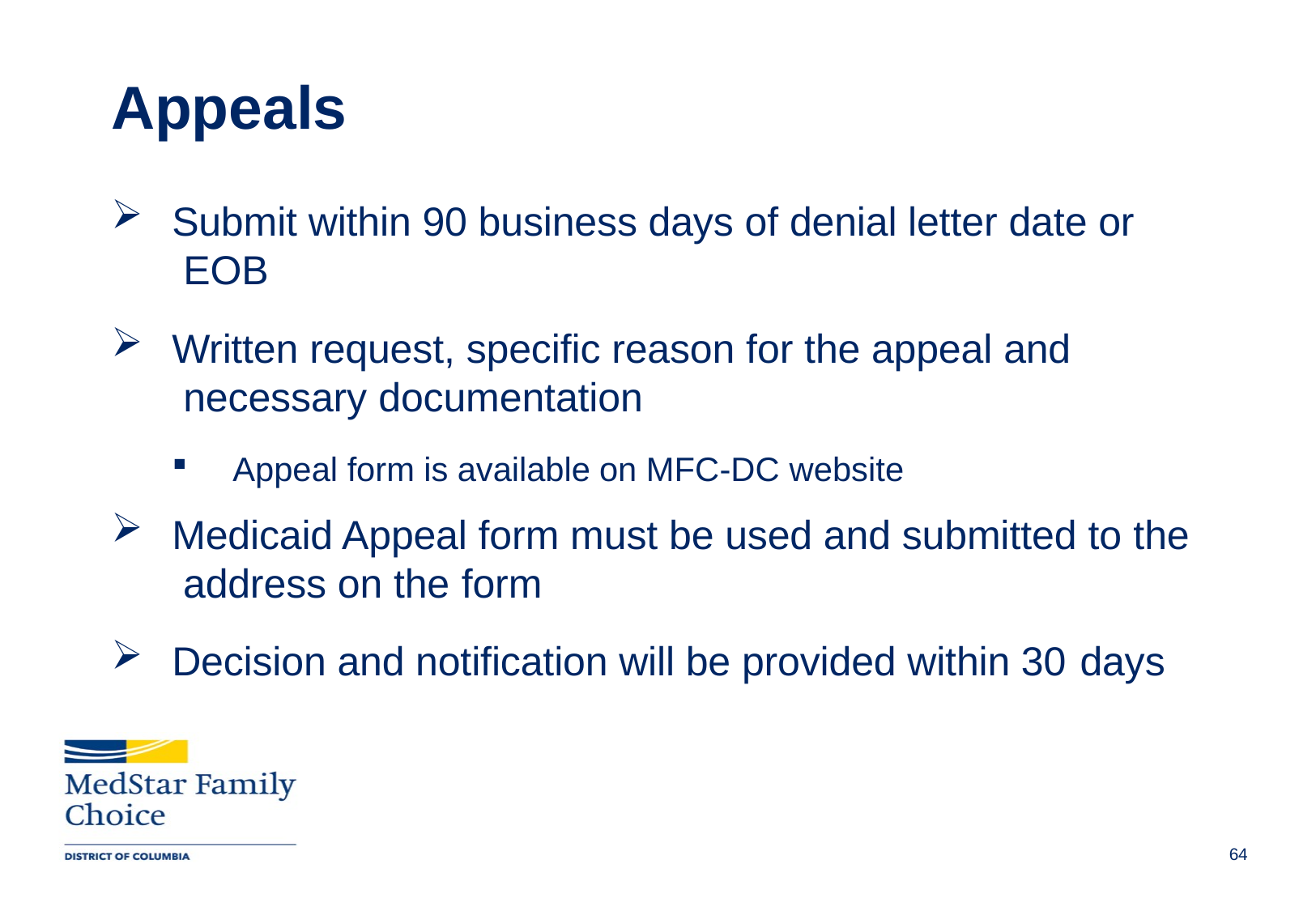

# Appeals
Submit within 90 business days of denial letter date or  EOB
Written request, specific reason for the appeal and  necessary documentation
Appeal form is available on MFC-DC website
Medicaid Appeal form must be used and submitted to the  address on the form
Decision and notification will be provided within 30 days

Draft
64